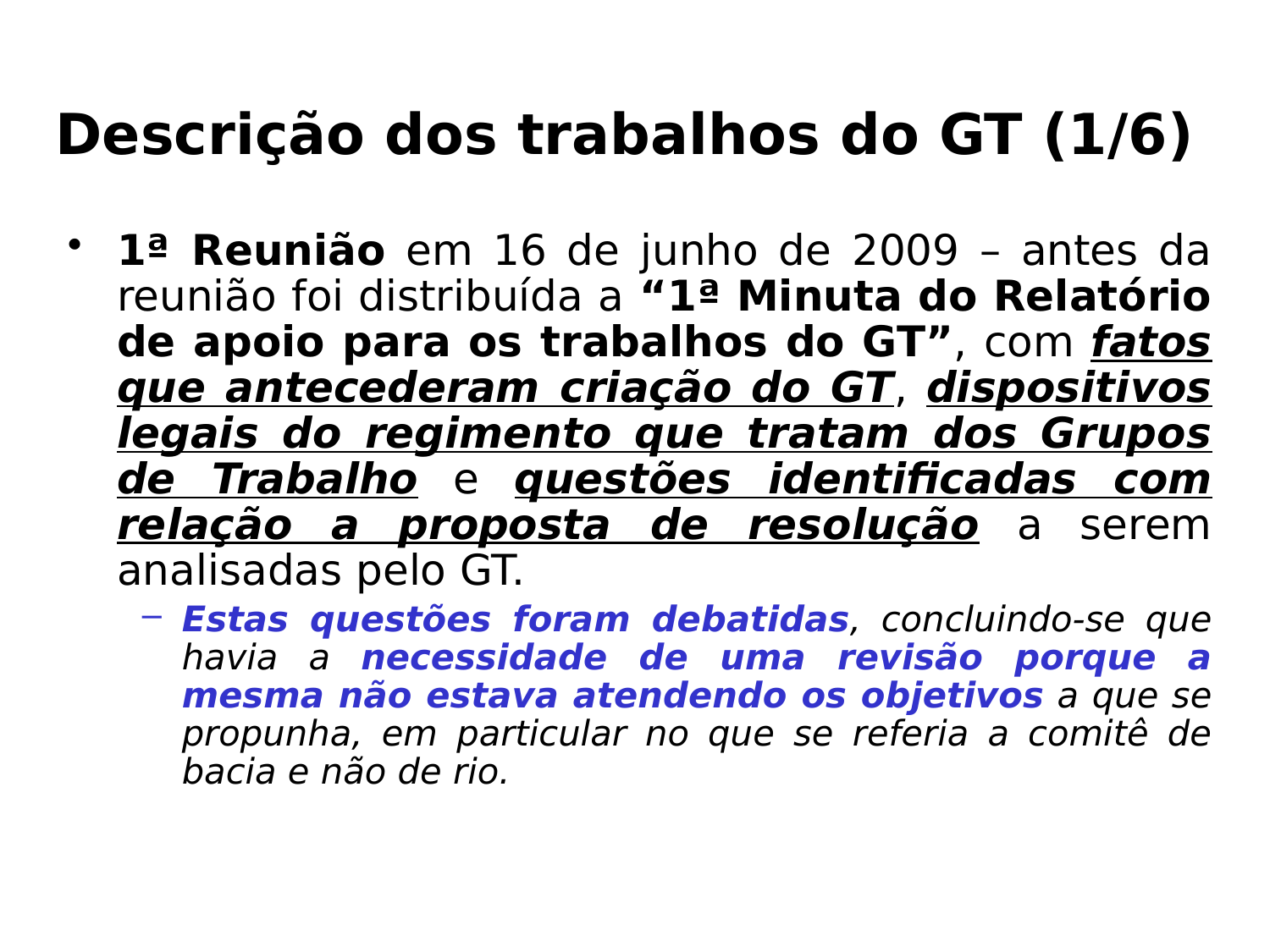

# Descrição dos trabalhos do GT (1/6)
1ª Reunião em 16 de junho de 2009 – antes da reunião foi distribuída a “1ª Minuta do Relatório de apoio para os trabalhos do GT”, com fatos que antecederam criação do GT, dispositivos legais do regimento que tratam dos Grupos de Trabalho e questões identificadas com relação a proposta de resolução a serem analisadas pelo GT.
Estas questões foram debatidas, concluindo-se que havia a necessidade de uma revisão porque a mesma não estava atendendo os objetivos a que se propunha, em particular no que se referia a comitê de bacia e não de rio.